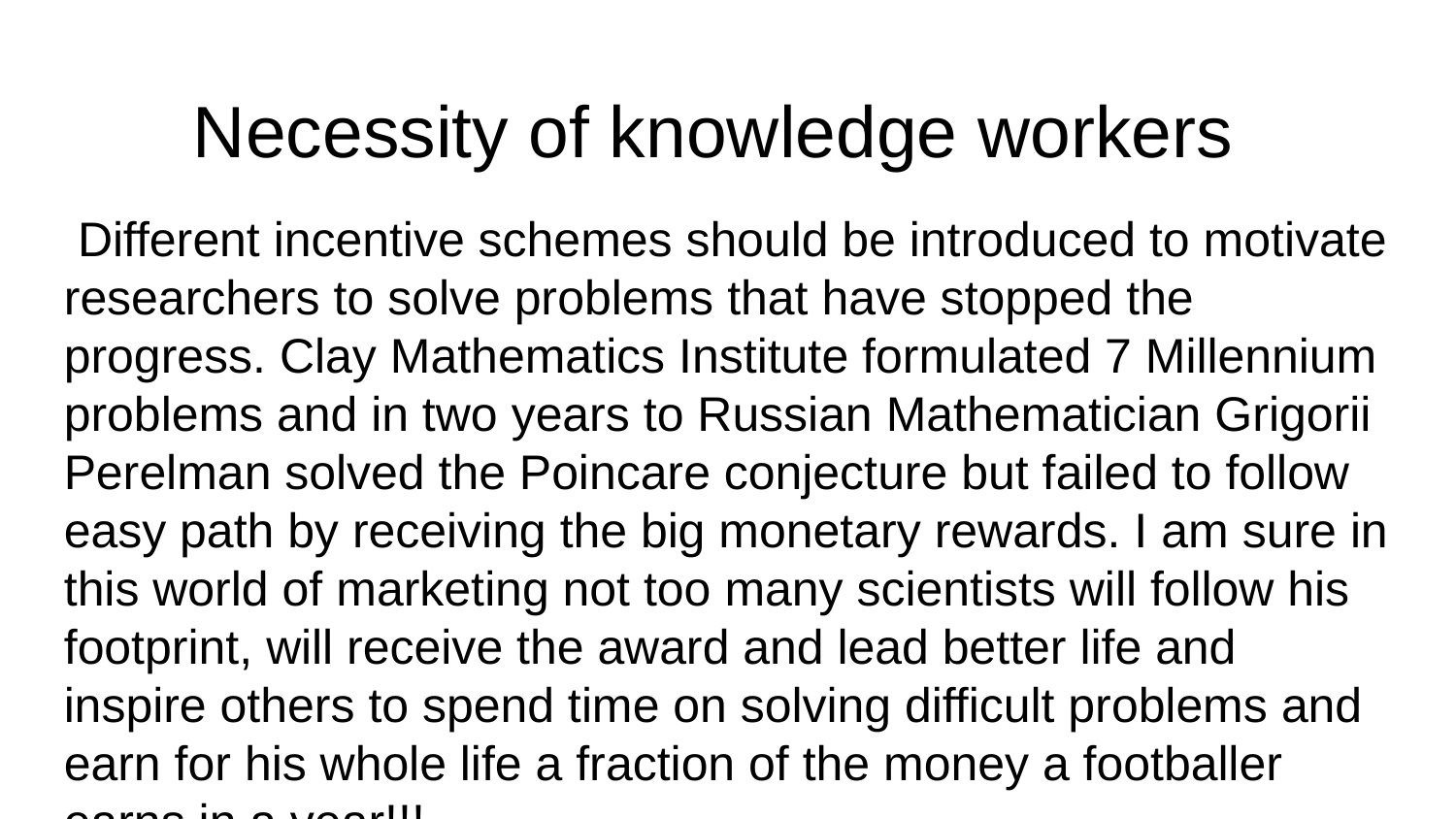

Necessity of knowledge workers
 Different incentive schemes should be introduced to motivate researchers to solve problems that have stopped the progress. Clay Mathematics Institute formulated 7 Millennium problems and in two years to Russian Mathematician Grigorii Perelman solved the Poincare conjecture but failed to follow easy path by receiving the big monetary rewards. I am sure in this world of marketing not too many scientists will follow his footprint, will receive the award and lead better life and inspire others to spend time on solving difficult problems and earn for his whole life a fraction of the money a footballer earns in a year!!!